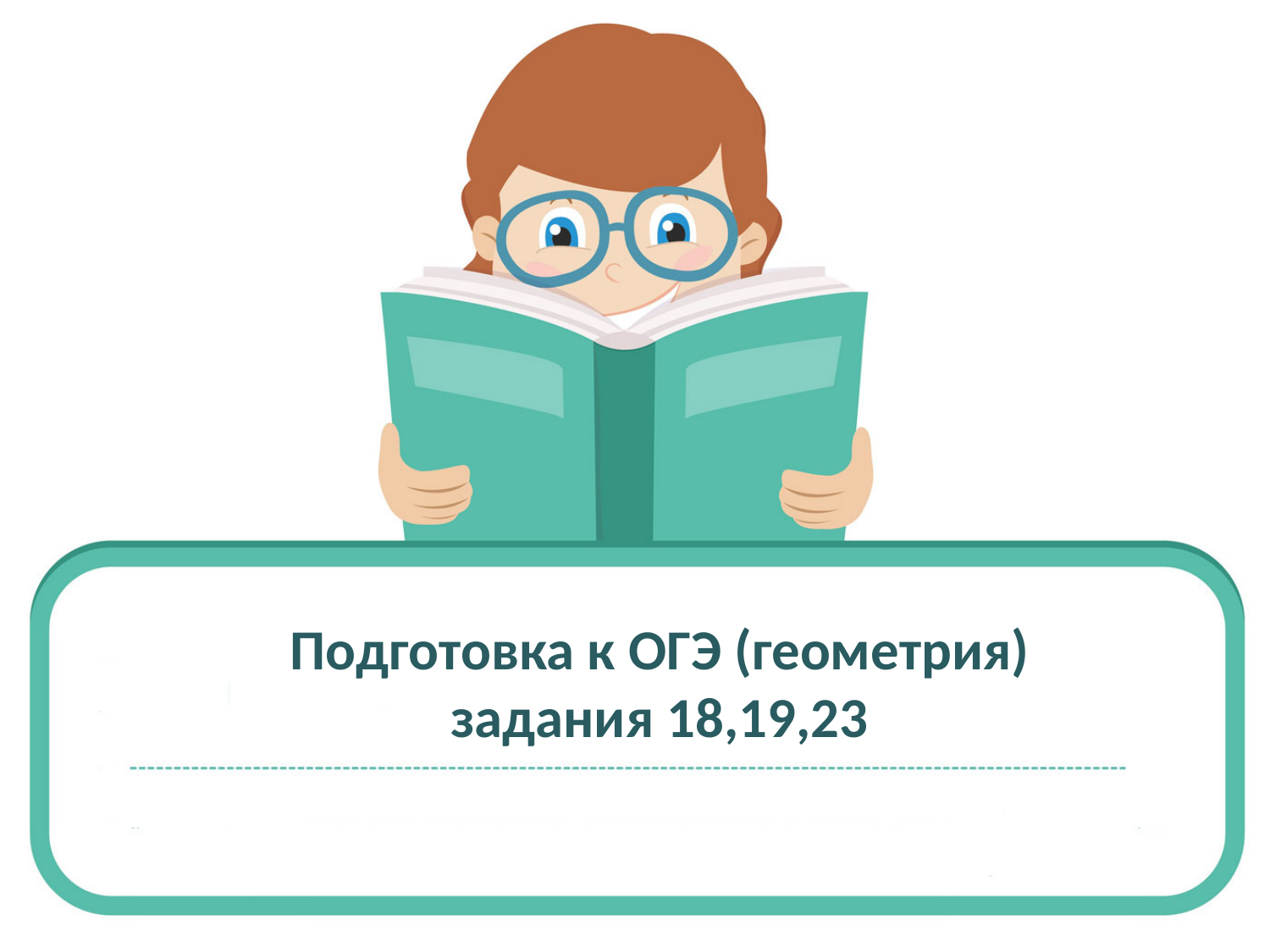

# Подготовка к ОГЭ (геометрия) задания 18,19,23